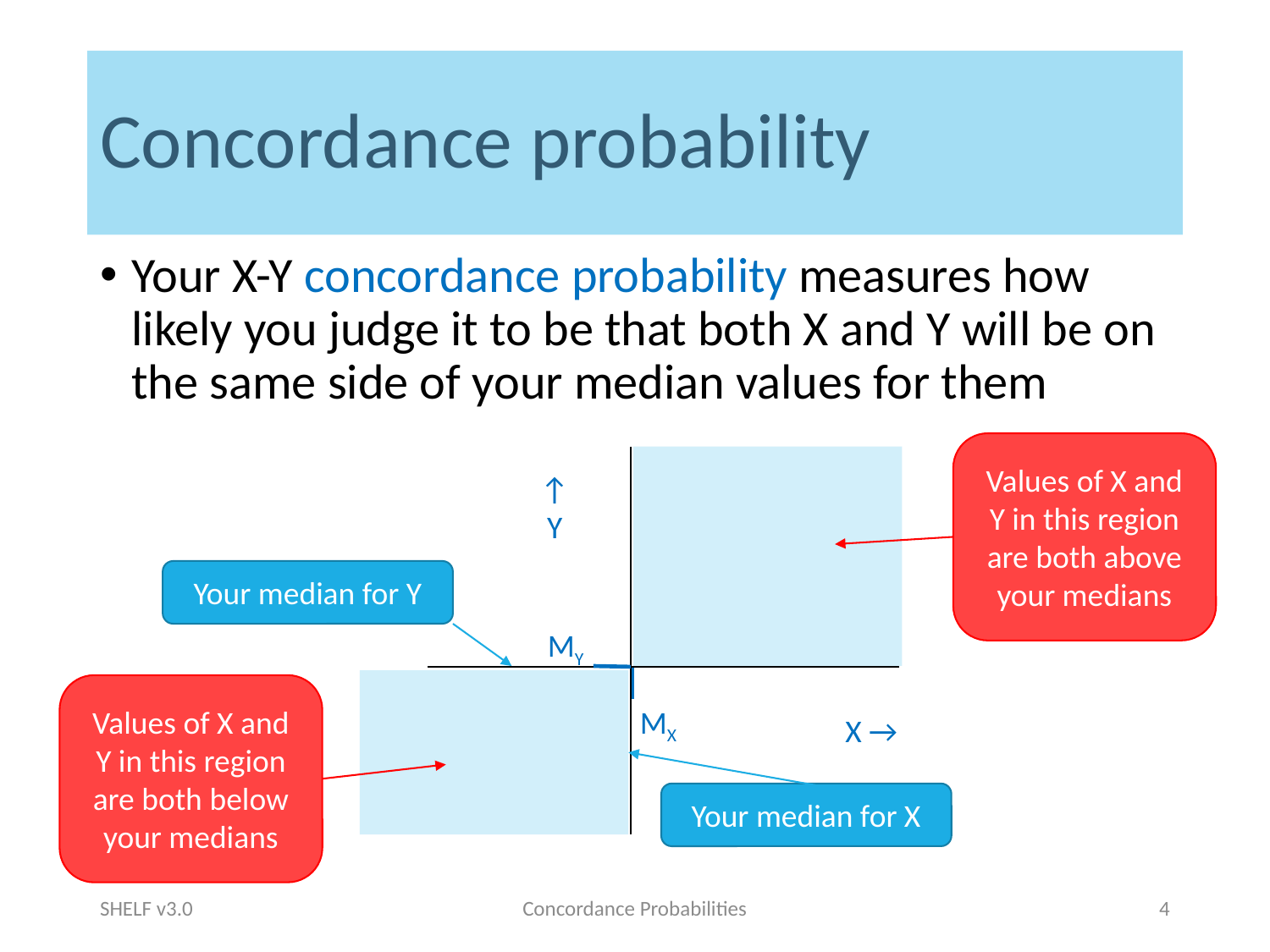

# Concordance probability
Your X-Y concordance probability measures how likely you judge it to be that both X and Y will be on the same side of your median values for them
Values of X and Y in this region are both above your medians
↑
Y
MY
MX
X →

Your median for Y

Values of X and Y in this region are both below your medians
Your median for X
SHELF v3.0
Concordance Probabilities
4